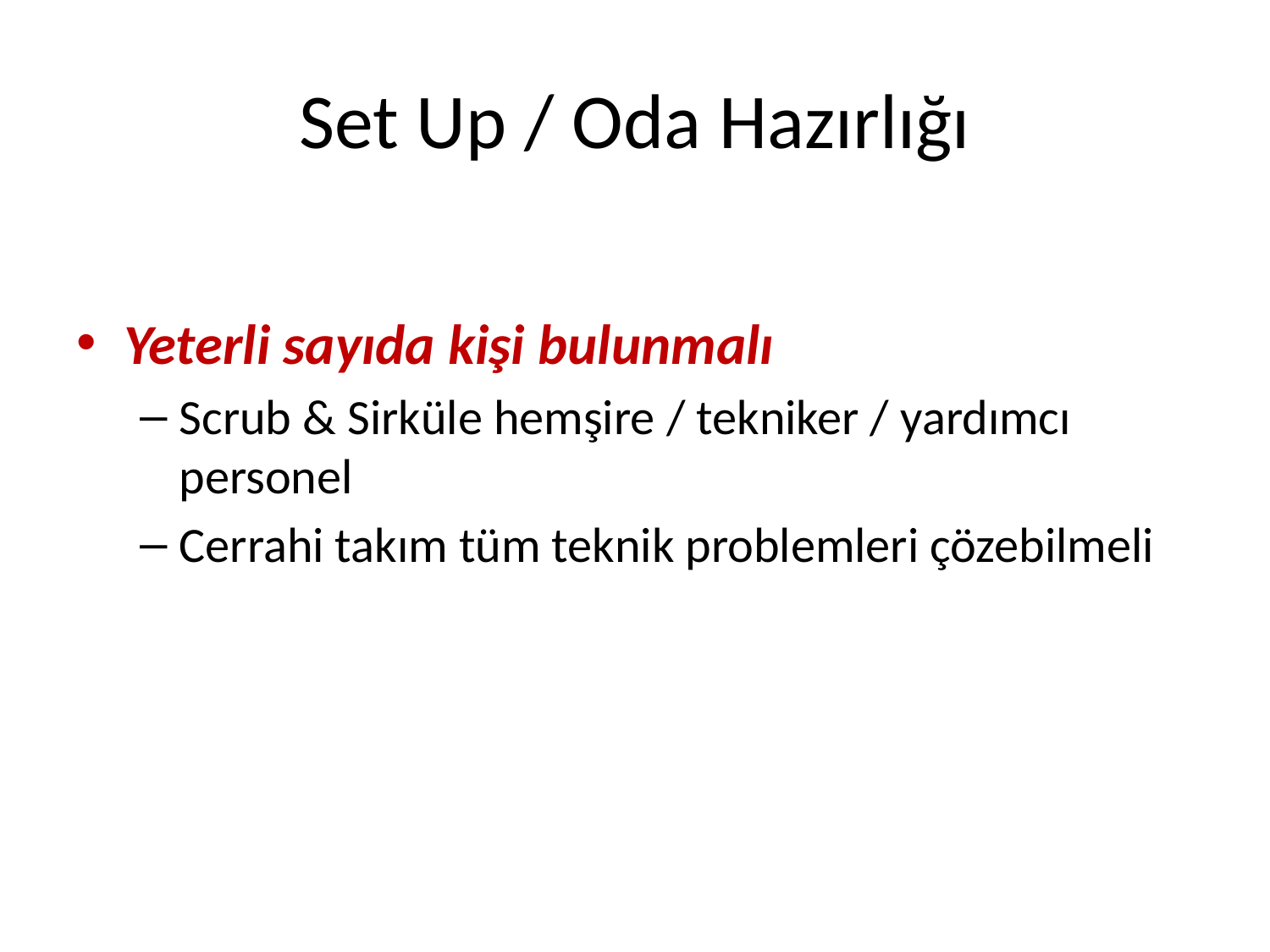

# Set Up / Oda Hazırlığı

Yeterli sayıda kişi bulunmalı
Scrub & Sirküle hemşire / tekniker / yardımcı personel
Cerrahi takım tüm teknik problemleri çözebilmeli